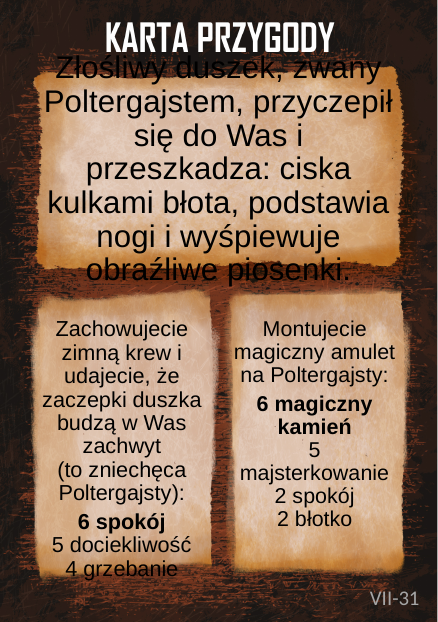

# Złośliwy duszek, zwany Poltergajstem, przyczepił się do Was i przeszkadza: ciska kulkami błota, podstawia nogi i wyśpiewuje obraźliwe piosenki.
Zachowujecie zimną krew i udajecie, że zaczepki duszka budzą w Was zachwyt
(to zniechęca Poltergajsty):
6 spokój
5 dociekliwość
4 grzebanie
Montujecie magiczny amulet na Poltergajsty:
6 magiczny kamień
5 majsterkowanie
2 spokój
2 błotko
VII-31